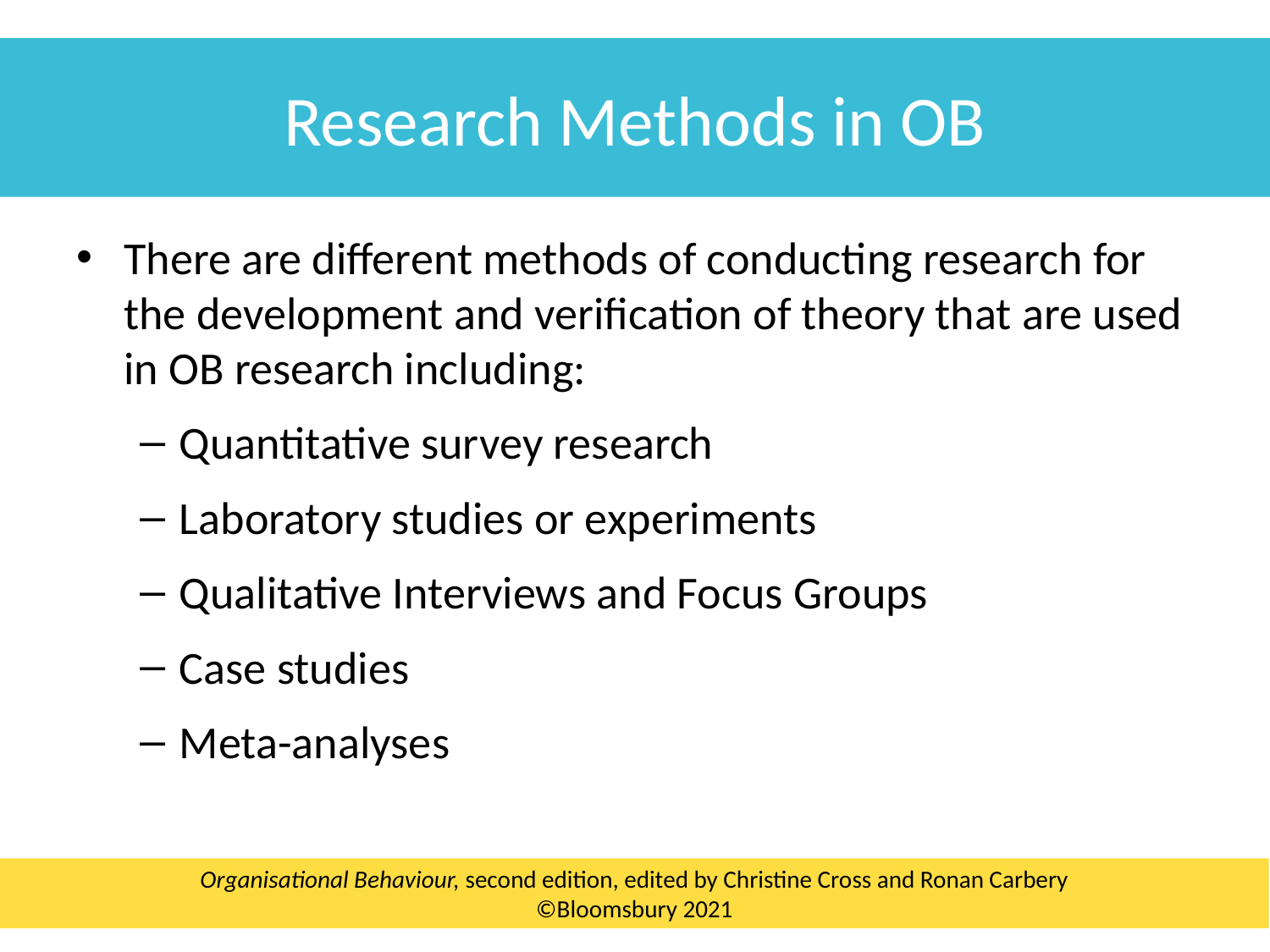

Research Methods in OB
There are different methods of conducting research for the development and verification of theory that are used in OB research including:
Quantitative survey research
Laboratory studies or experiments
Qualitative Interviews and Focus Groups
Case studies
Meta-analyses